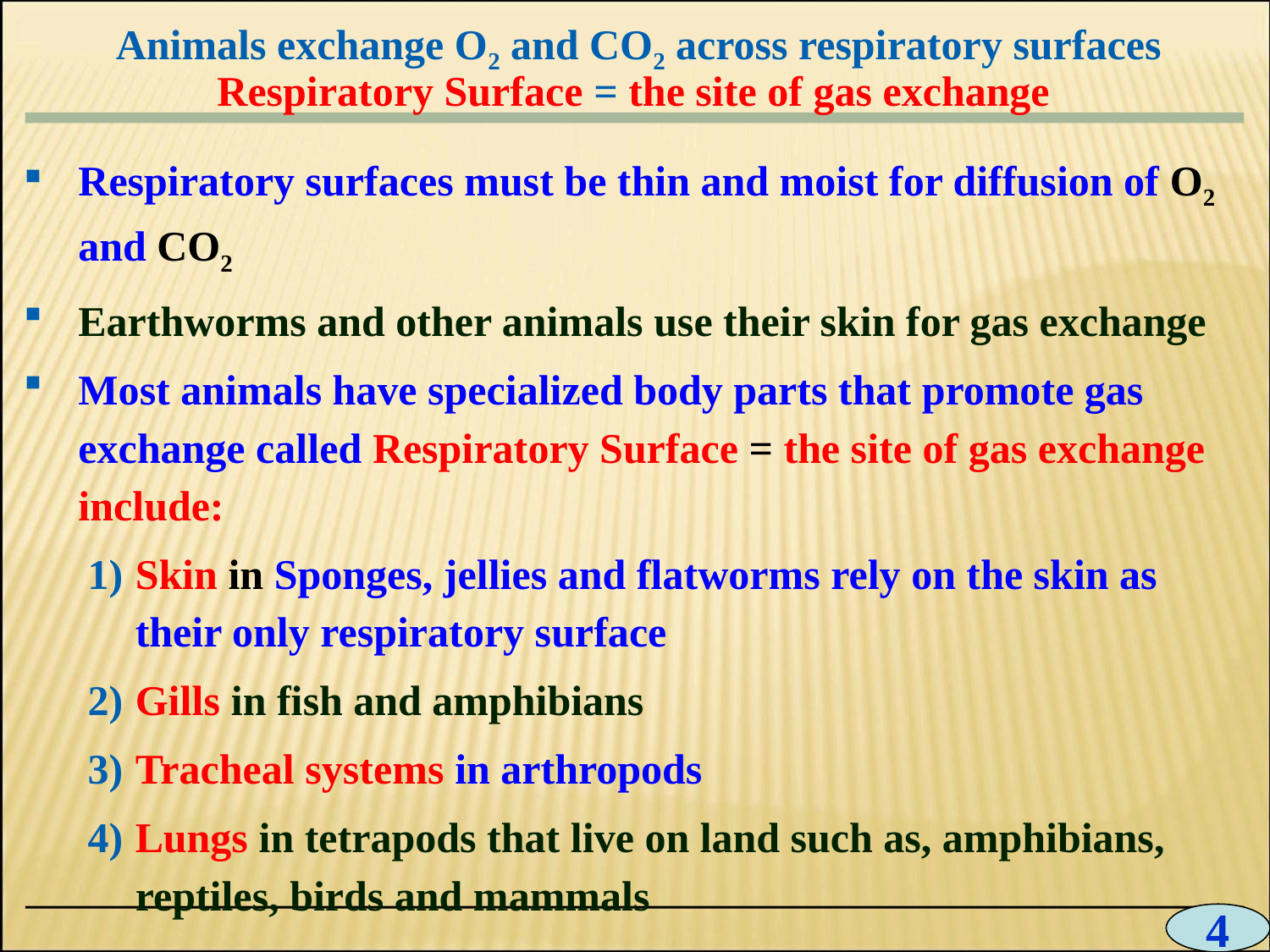

# Animals exchange O2 and CO2 across respiratory surfaces Respiratory Surface = the site of gas exchange
0

Respiratory surfaces must be thin and moist for diffusion of O2 and CO2
Earthworms and other animals use their skin for gas exchange
Most animals have specialized body parts that promote gas exchange called Respiratory Surface = the site of gas exchange include:
Skin in Sponges, jellies and flatworms rely on the skin as their only respiratory surface
Gills in fish and amphibians
Tracheal systems in arthropods
Lungs in tetrapods that live on land such as, amphibians, reptiles, birds and mammals
4